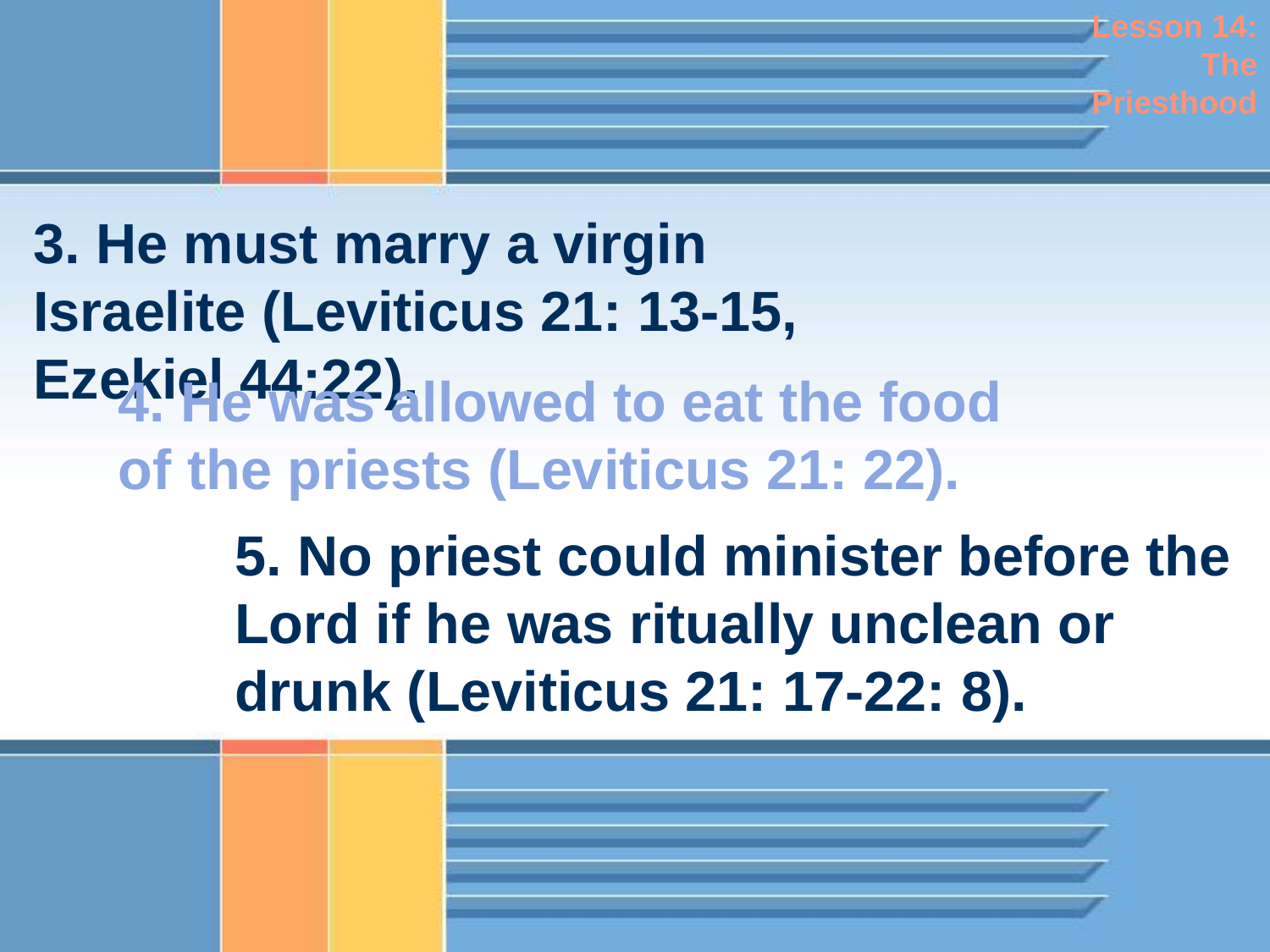

Lesson 14: The Priesthood
3. He must marry a virgin Israelite (Leviticus 21: 13-15, Ezekiel 44:22).
4. He was allowed to eat the food of the priests (Leviticus 21: 22).
5. No priest could minister before the Lord if he was ritually unclean or drunk (Leviticus 21: 17-22: 8).